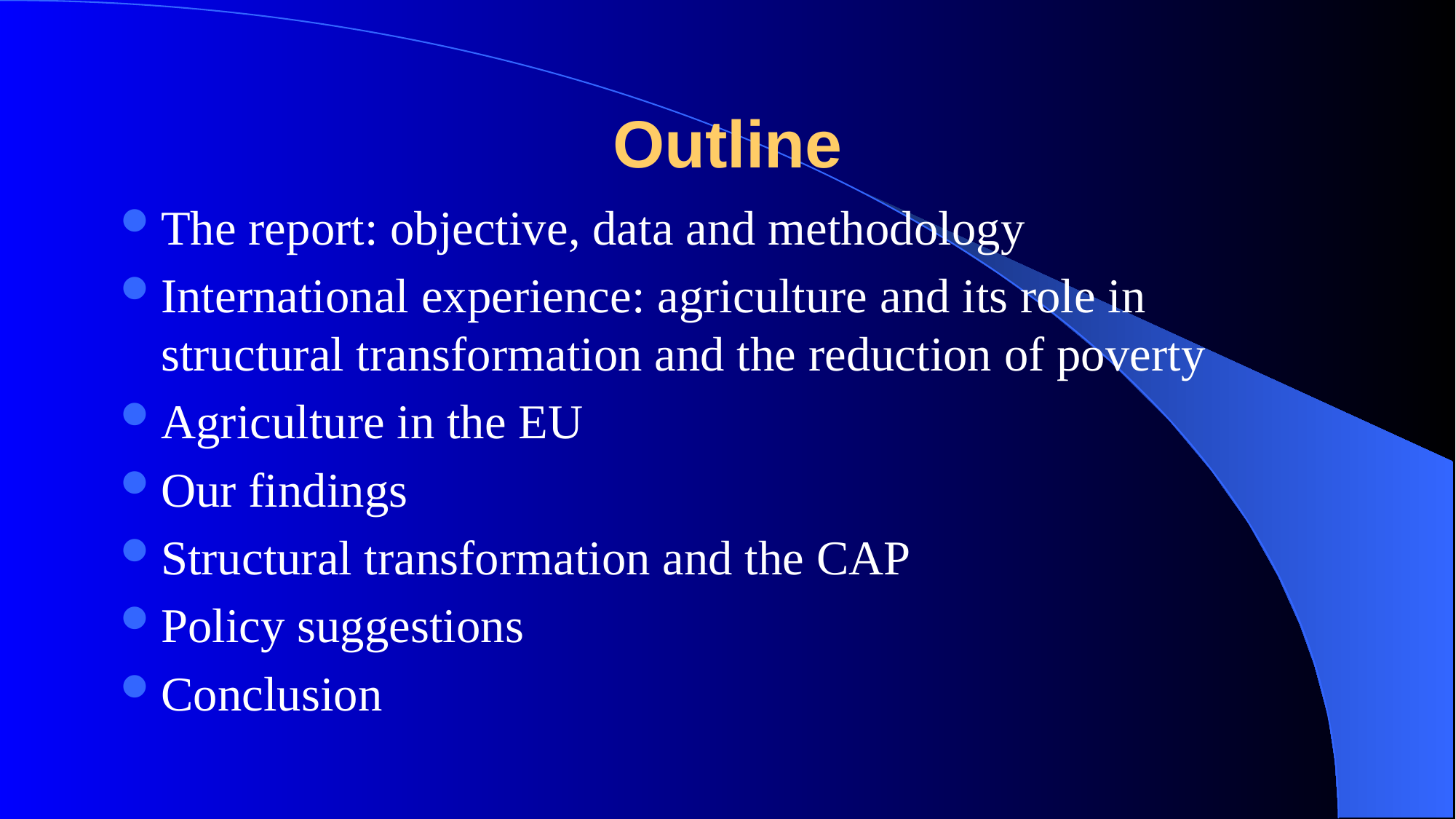

# Outline
The report: objective, data and methodology
International experience: agriculture and its role in structural transformation and the reduction of poverty
Agriculture in the EU
Our findings
Structural transformation and the CAP
Policy suggestions
Conclusion